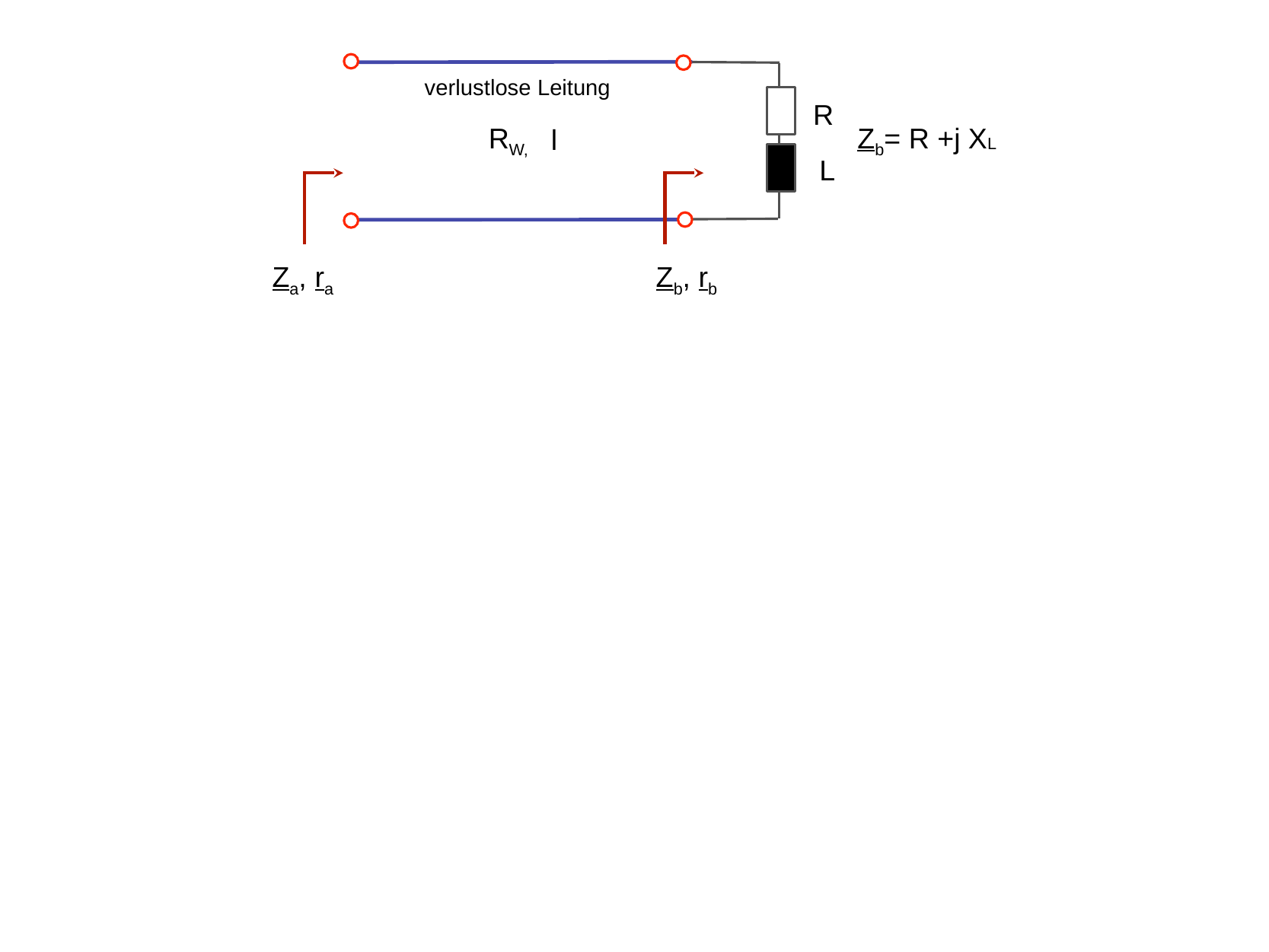

R

RW,
Zb= R +j XL
l
L

Za, ra
Zb, rb
verlustlose Leitung